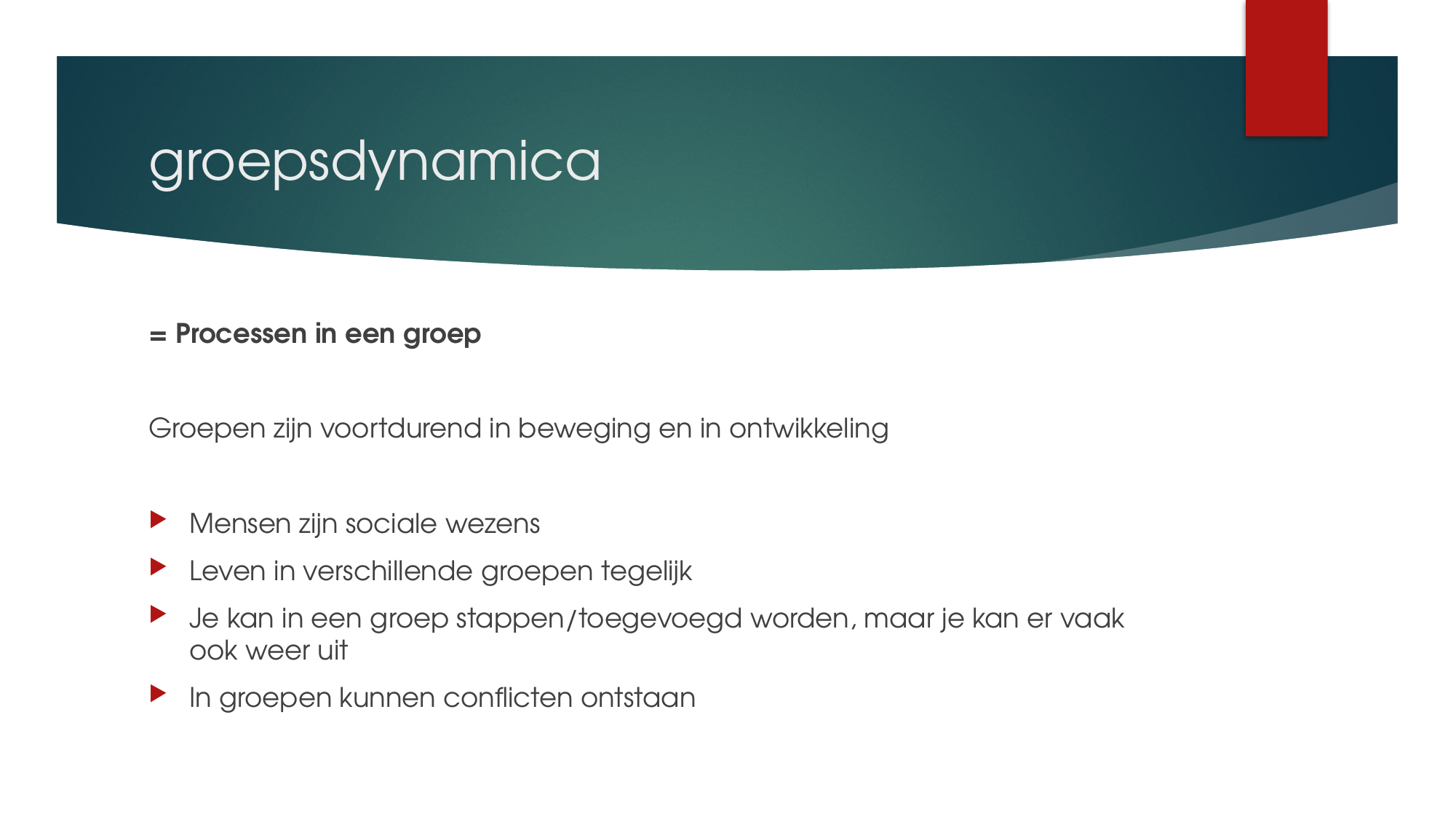

# groepsdynamica
= Processen in een groep

Groepen zijn voortdurend in beweging en in ontwikkeling

Mensen zijn sociale wezens
Leven in verschillende groepen tegelijk
Je kan in een groep stappen/toegevoegd worden, maar je kan er vaak ook weer uit
In groepen kunnen conflicten ontstaan